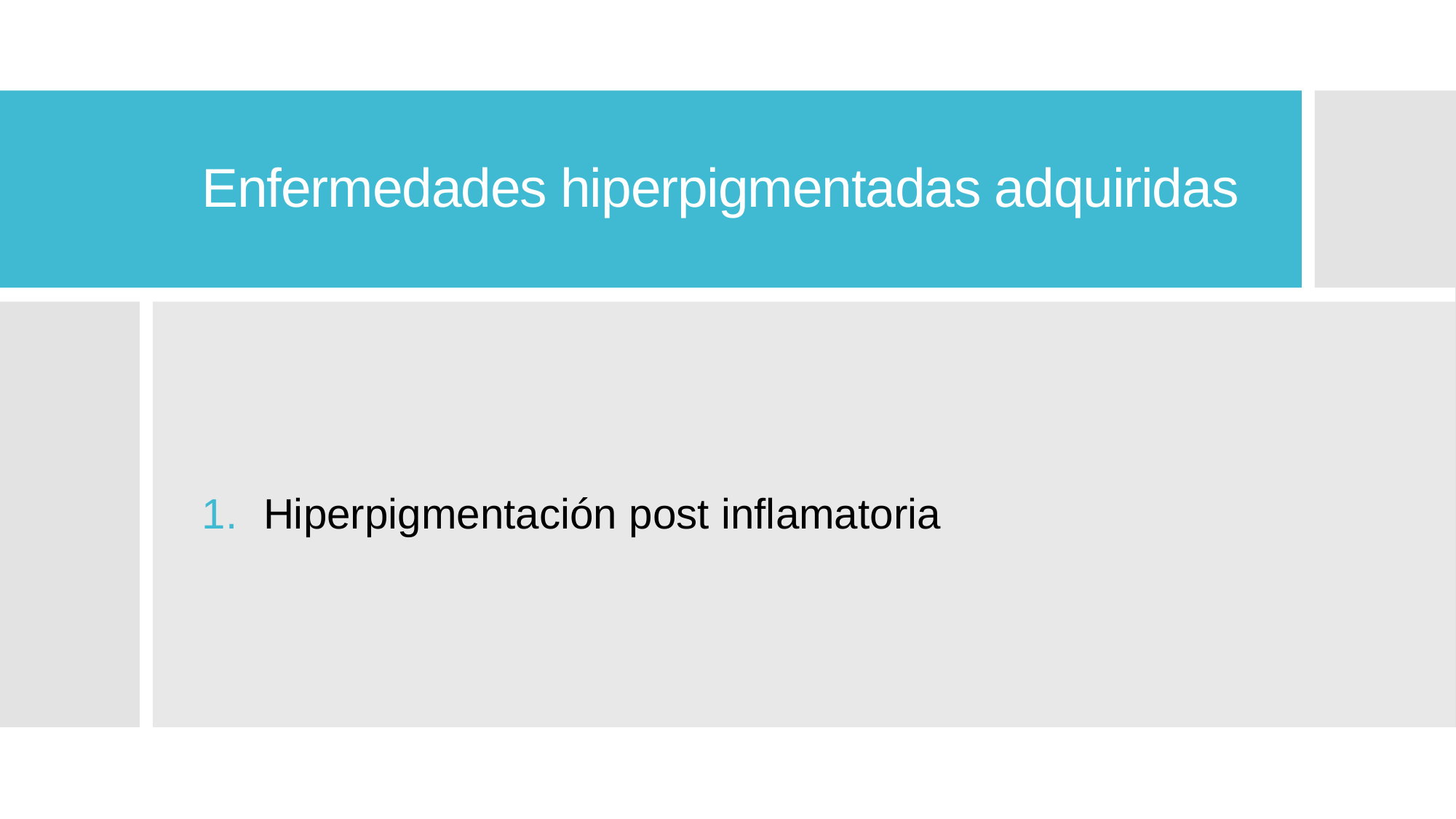

# Enfermedades hiperpigmentadas adquiridas

Hiperpigmentación post inflamatoria